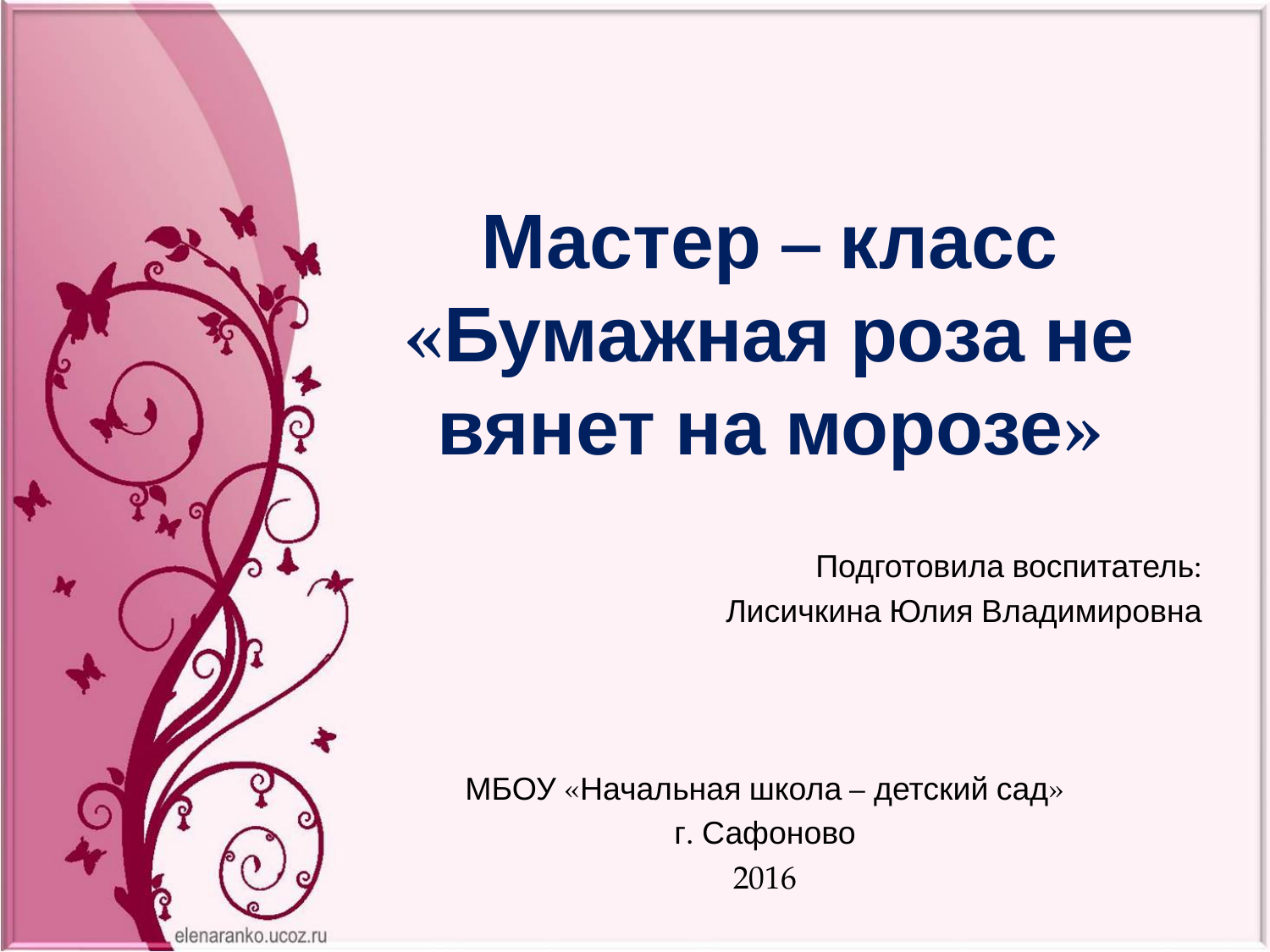

# Мастер – класс «Бумажная роза не вянет на морозе»
Подготовила воспитатель:
Лисичкина Юлия Владимировна

МБОУ «Начальная школа – детский сад»
г. Сафоново
2016